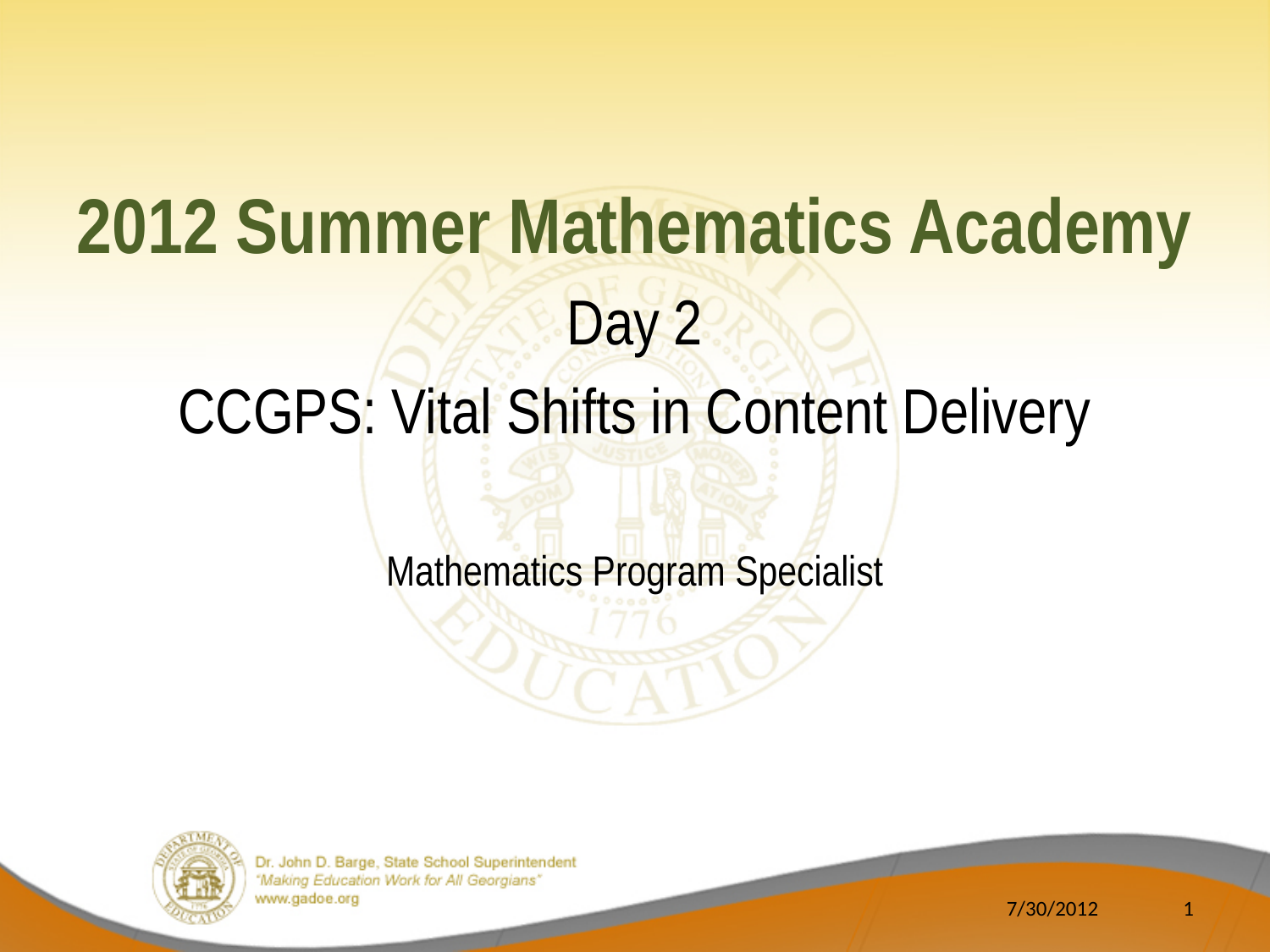

2012 Summer Mathematics Academy
Day 2
CCGPS: Vital Shifts in Content Delivery

Mathematics Program Specialist

7/30/2012
1